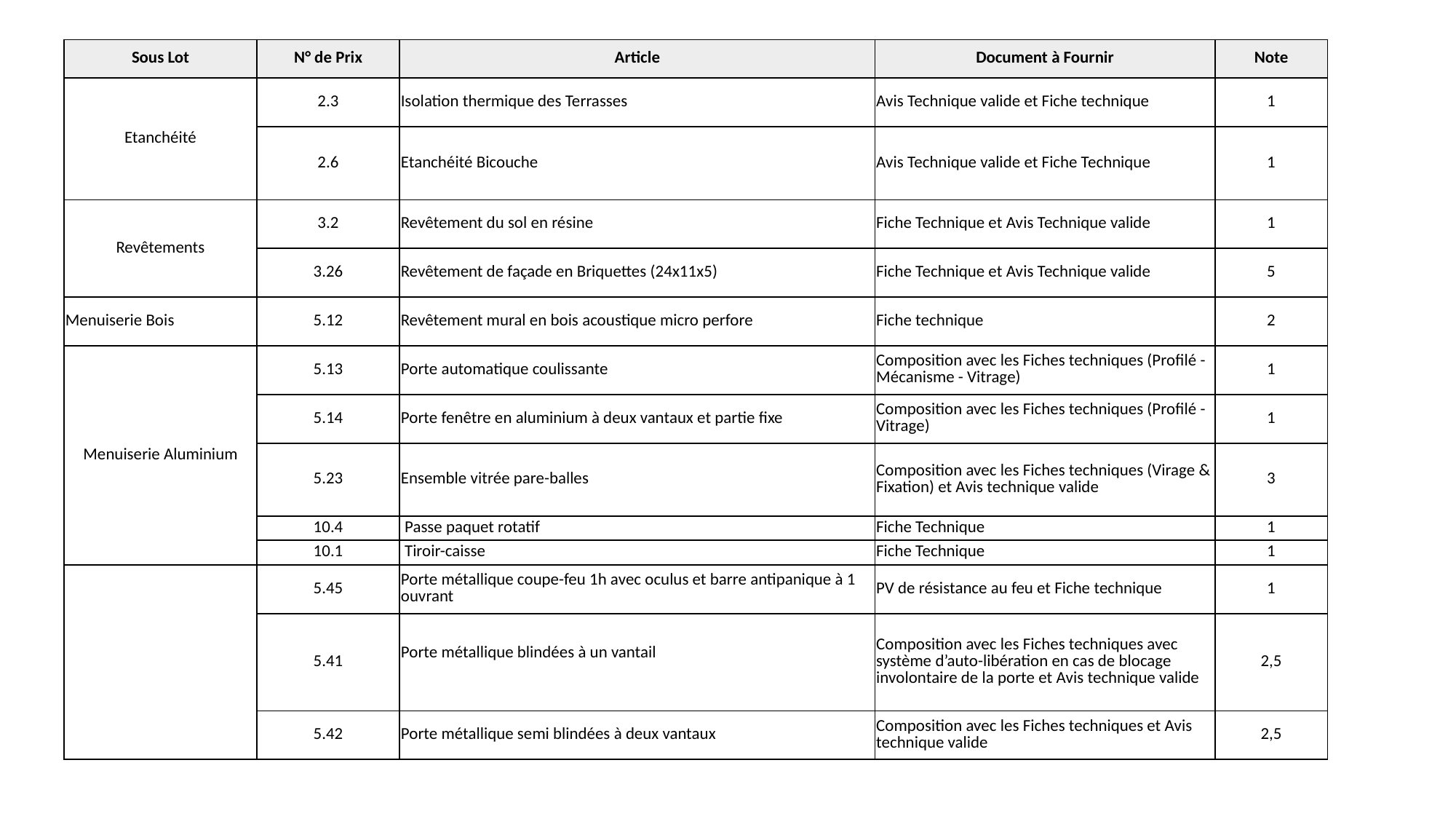

| Sous Lot | N° de Prix | Article | Document à Fournir | Note |  |
| --- | --- | --- | --- | --- | --- |
| Etanchéité | 2.3 | Isolation thermique des Terrasses | Avis Technique valide et Fiche technique | 1 |  |
|  |  |  |  |  |  |
|  | 2.6 | Etanchéité Bicouche | Avis Technique valide et Fiche Technique | 1 |  |
|  |  |  |  |  |  |
|  |  |  |  |  |  |
| Revêtements | 3.2 | Revêtement du sol en résine | Fiche Technique et Avis Technique valide | 1 |  |
|  |  |  |  |  |  |
|  | 3.26 | Revêtement de façade en Briquettes (24x11x5) | Fiche Technique et Avis Technique valide | 5 |  |
|  |  |  |  |  |  |
| Menuiserie Bois | 5.12 | Revêtement mural en bois acoustique micro perfore | Fiche technique | 2 |  |
|  |  |  |  |  |  |
| Menuiserie Aluminium | 5.13 | Porte automatique coulissante | Composition avec les Fiches techniques (Profilé - Mécanisme - Vitrage) | 1 |  |
|  |  |  |  |  |  |
|  | 5.14 | Porte fenêtre en aluminium à deux vantaux et partie fixe | Composition avec les Fiches techniques (Profilé - Vitrage) | 1 |  |
|  |  |  |  |  |  |
|  | 5.23 | Ensemble vitrée pare-balles | Composition avec les Fiches techniques (Virage & Fixation) et Avis technique valide | 3 |  |
|  |  |  |  |  |  |
|  |  |  |  |  |  |
|  | 10.4 | Passe paquet rotatif | Fiche Technique | 1 |  |
|  | 10.1 | Tiroir-caisse | Fiche Technique | 1 |  |
|  | 5.45 | Porte métallique coupe-feu 1h avec oculus et barre antipanique à 1 ouvrant | PV de résistance au feu et Fiche technique | 1 |  |
|  |  |  |  |  |  |
|  | 5.41 | Porte métallique blindées à un vantail | Composition avec les Fiches techniques avec système d’auto-libération en cas de blocage involontaire de la porte et Avis technique valide | 2,5 |  |
|  |  |  |  |  |  |
|  |  |  |  |  |  |
|  | 5.42 | Porte métallique semi blindées à deux vantaux | Composition avec les Fiches techniques et Avis technique valide | 2,5 |  |